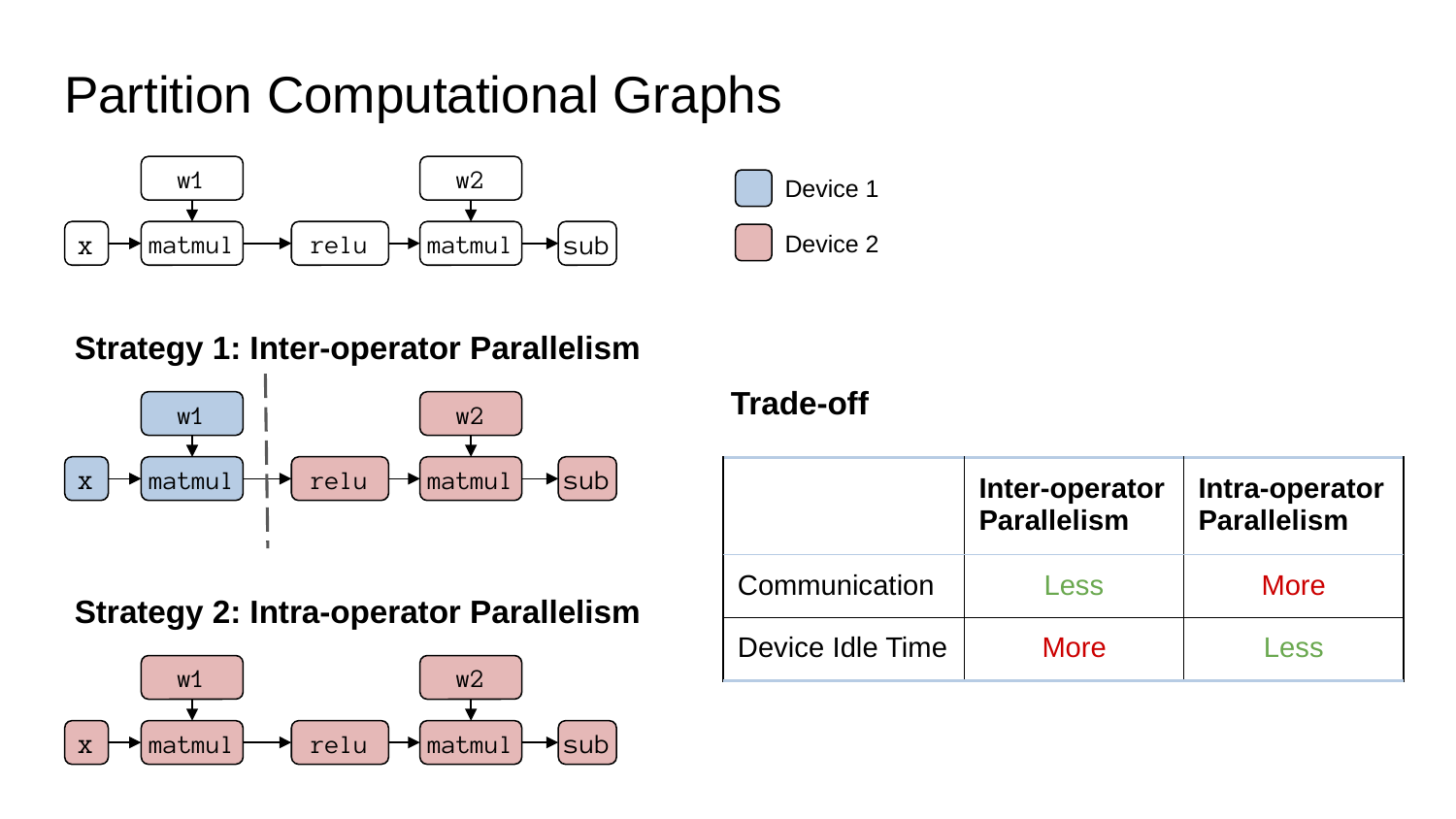

# Partition Computational Graphs
w1
w2
x
matmul
relu
matmul
sub
Device 1

Device 2

Strategy 1: Inter-operator Parallelism
w1
w2
x
matmul
relu
matmul
sub
Trade-off
|  | Inter-operator Parallelism | Intra-operator Parallelism |
| --- | --- | --- |
| Communication | Less | More |
| Device Idle Time | More | Less |
Strategy 2: Intra-operator Parallelism
w1
w2
x
matmul
relu
matmul
sub